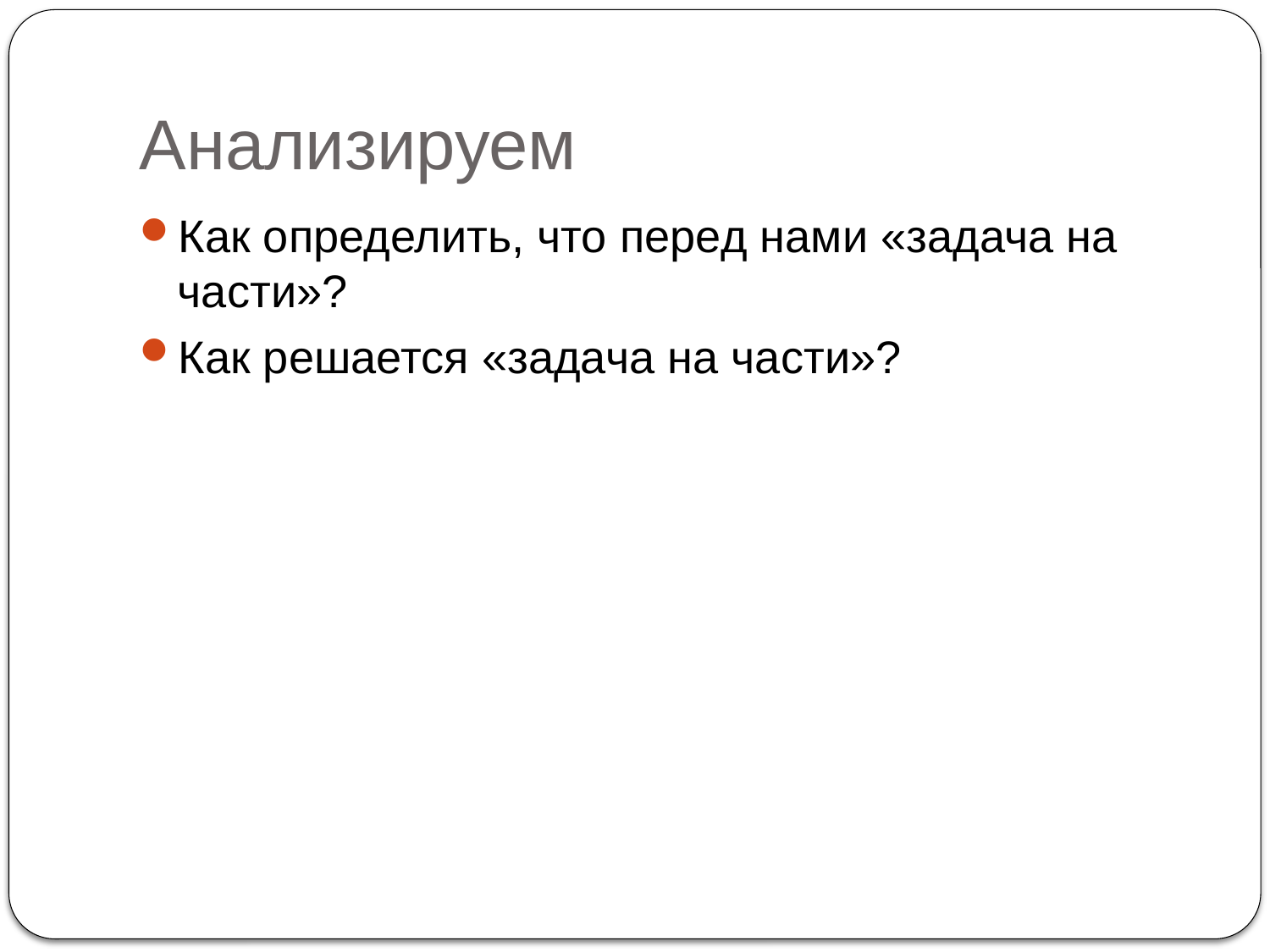

# Анализируем
Как определить, что перед нами «задача на части»?
Как решается «задача на части»?